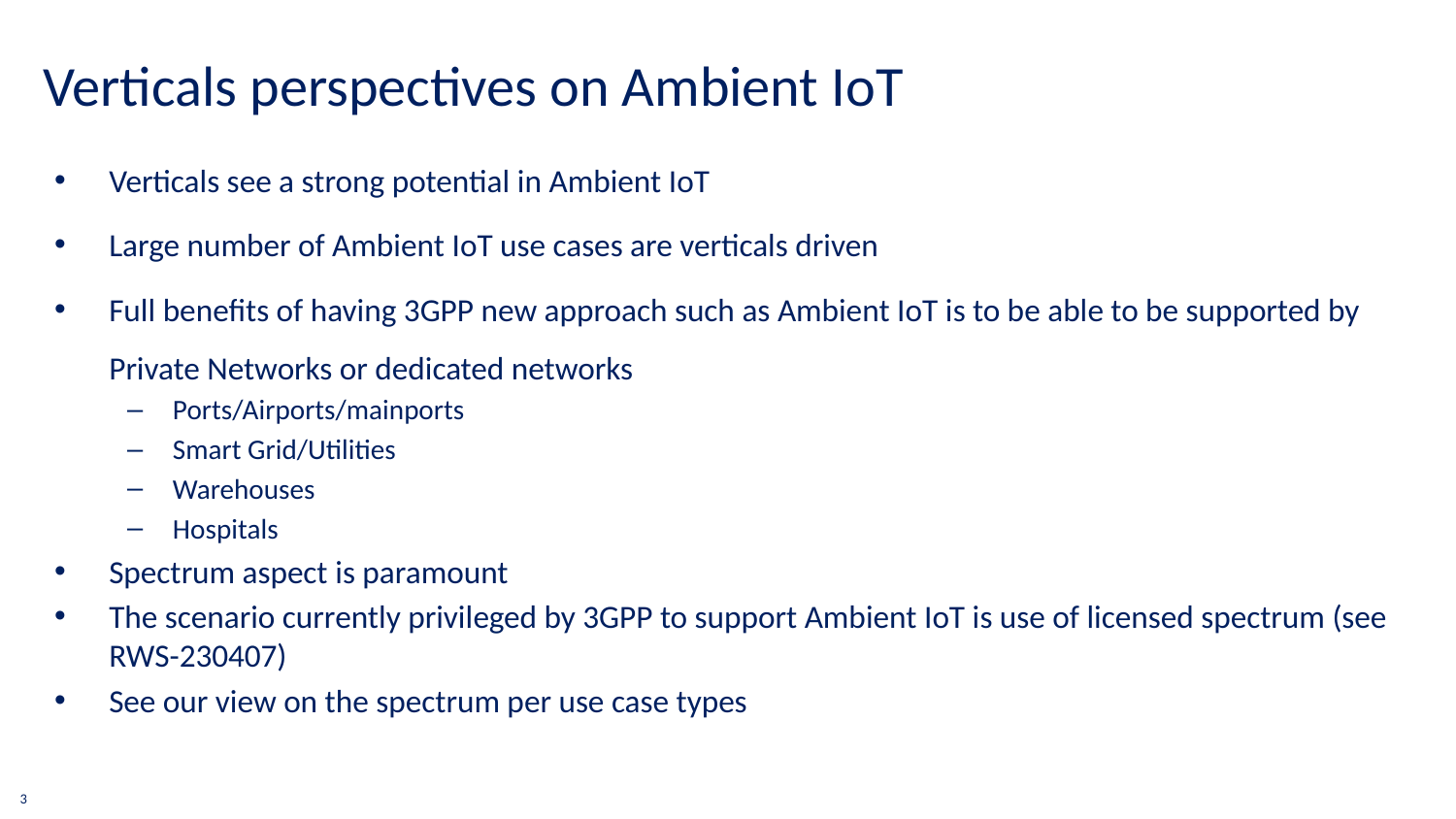

Verticals perspectives on Ambient IoT
Verticals see a strong potential in Ambient IoT
Large number of Ambient IoT use cases are verticals driven
Full benefits of having 3GPP new approach such as Ambient IoT is to be able to be supported by Private Networks or dedicated networks
Ports/Airports/mainports
Smart Grid/Utilities
Warehouses
Hospitals
Spectrum aspect is paramount
The scenario currently privileged by 3GPP to support Ambient IoT is use of licensed spectrum (see RWS-230407)
See our view on the spectrum per use case types